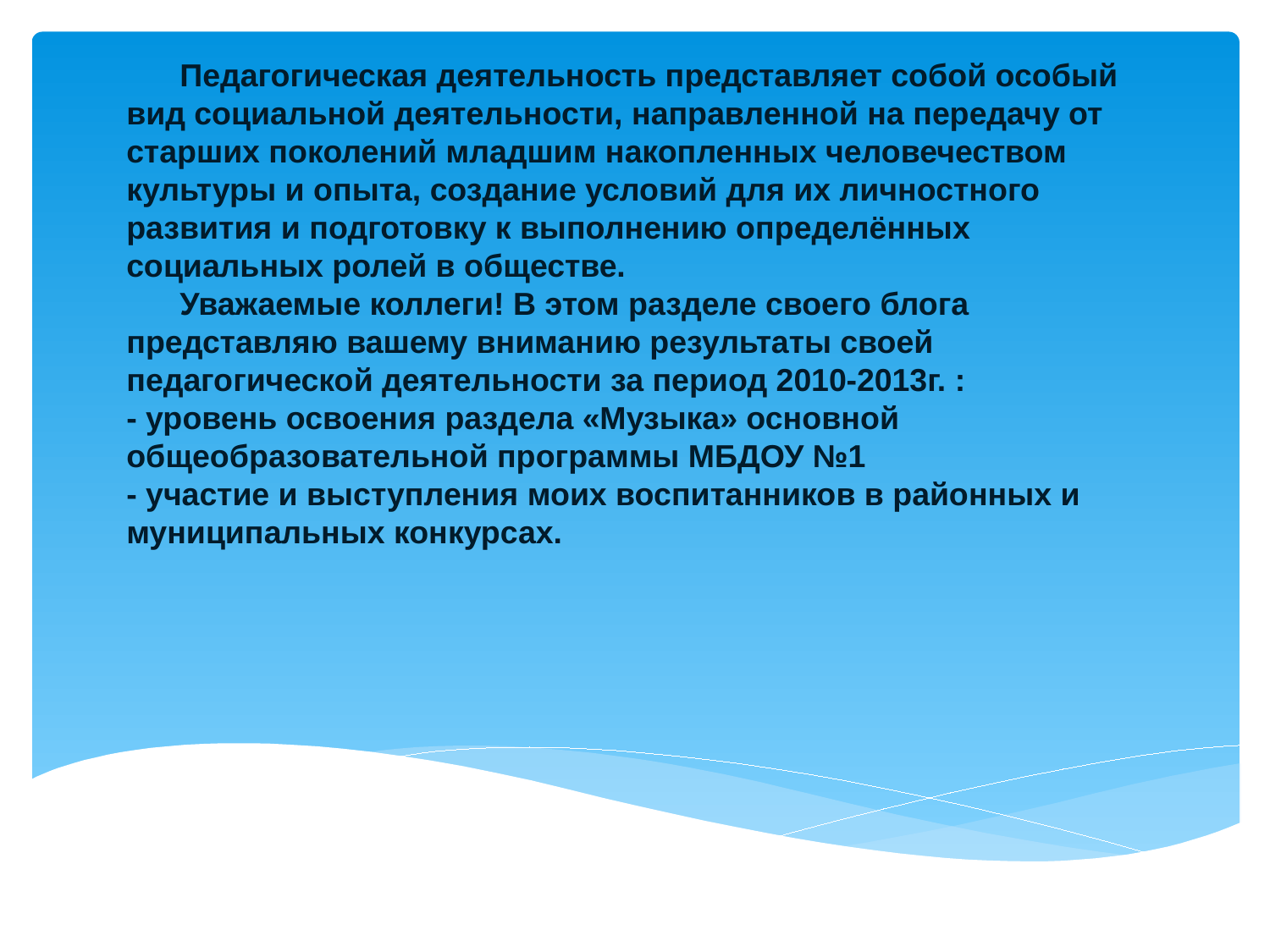

Педагогическая деятельность представляет собой особый вид социальной деятельности, направленной на передачу от старших поколений младшим накопленных человечеством культуры и опыта, создание условий для их личностного развития и подготовку к выполнению определённых социальных ролей в обществе.
      Уважаемые коллеги! В этом разделе своего блога представляю вашему вниманию результаты своей педагогической деятельности за период 2010-2013г. :
- уровень освоения раздела «Музыка» основной общеобразовательной программы МБДОУ №1
- участие и выступления моих воспитанников в районных и муниципальных конкурсах.